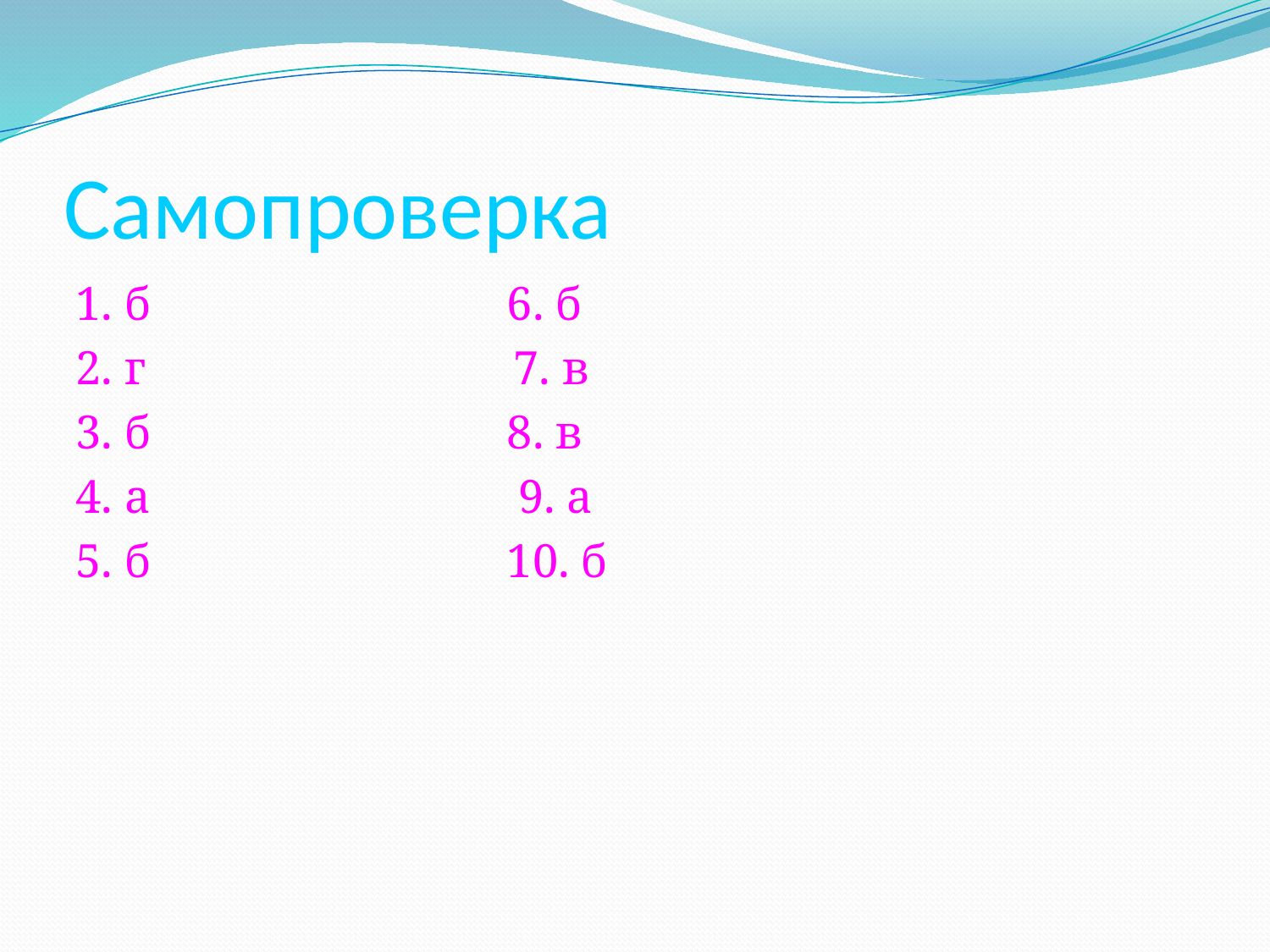

# Самопроверка
1. б                              6. б
2. г                               7. в
3. б                              8. в
4. а                               9. а
5. б                              10. б